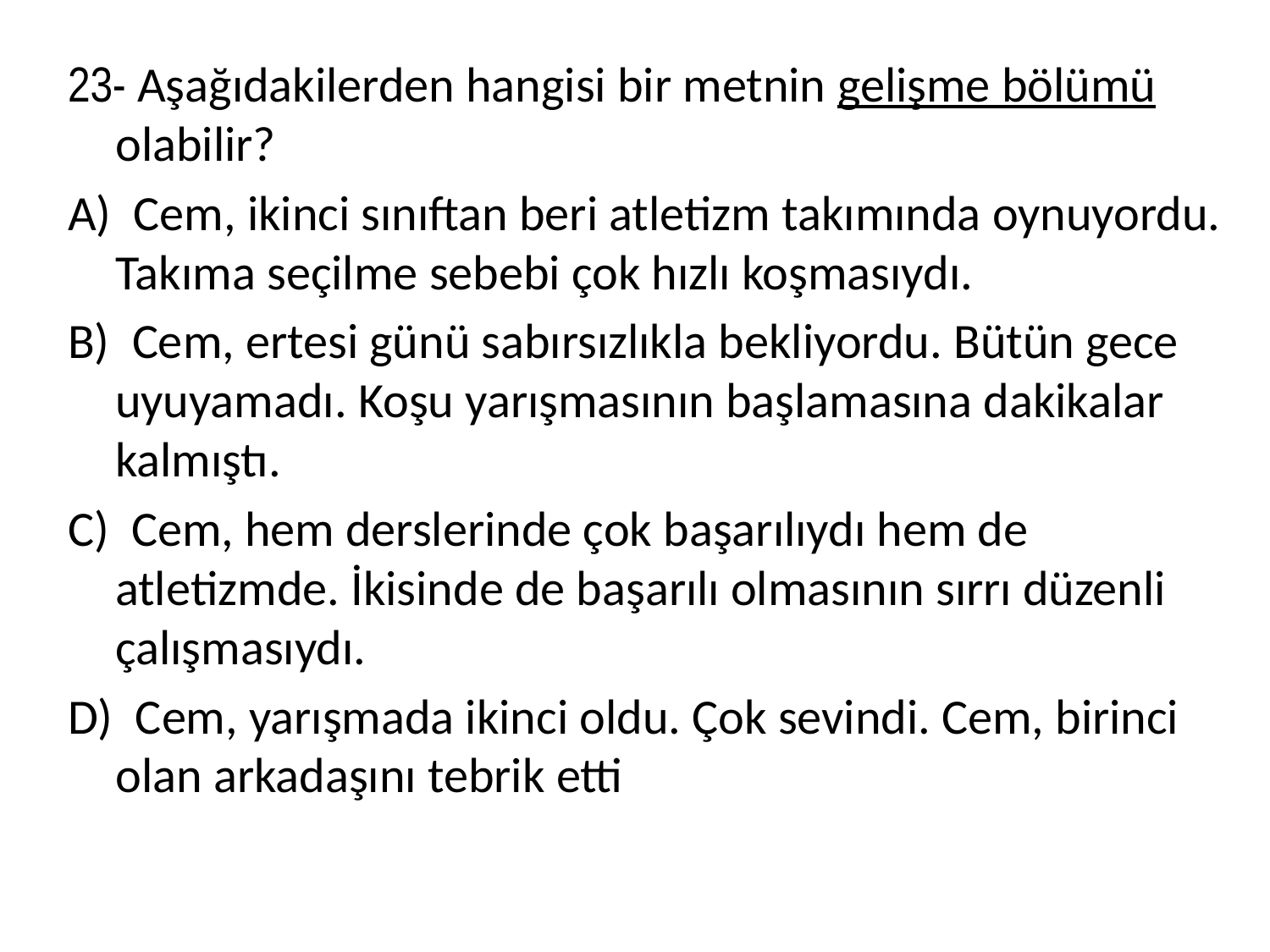

23- Aşağıdakilerden hangisi bir metnin gelişme bölümü olabilir?
A)  Cem, ikinci sınıftan beri atletizm takımında oynuyordu. Takıma seçilme sebebi çok hızlı koşmasıydı.
B)  Cem, ertesi günü sabırsızlıkla bekliyordu. Bütün gece uyuyamadı. Koşu yarışmasının başlamasına dakikalar kalmıştı.
C)  Cem, hem derslerinde çok başarılıydı hem de atletizmde. İkisinde de başarılı olmasının sırrı düzenli çalışmasıydı.
D)  Cem, yarışmada ikinci oldu. Çok sevindi. Cem, birinci olan arkadaşını tebrik etti